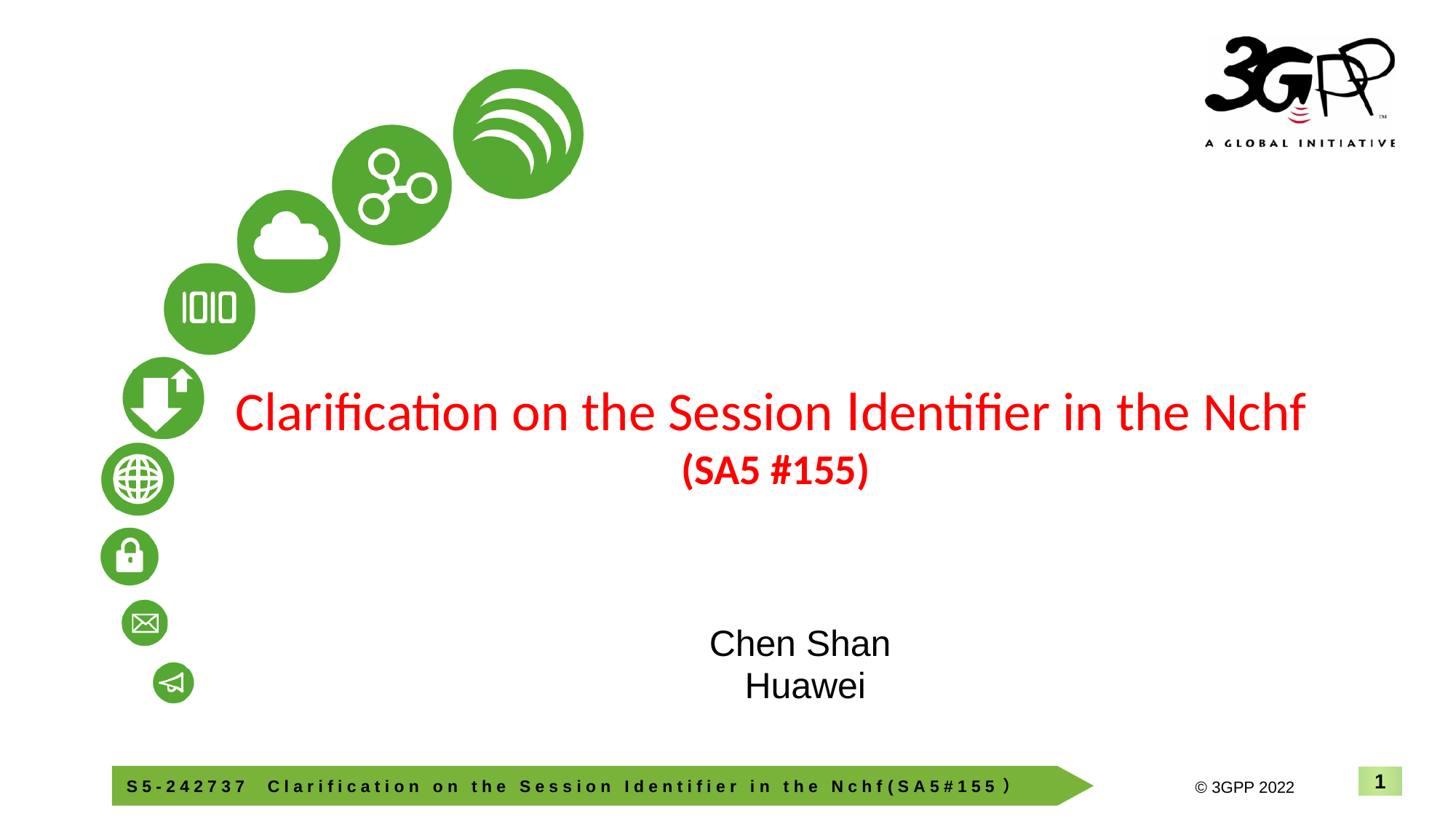

# Clarification on the Session Identifier in the Nchf (SA5 #155)

Chen Shan
Huawei